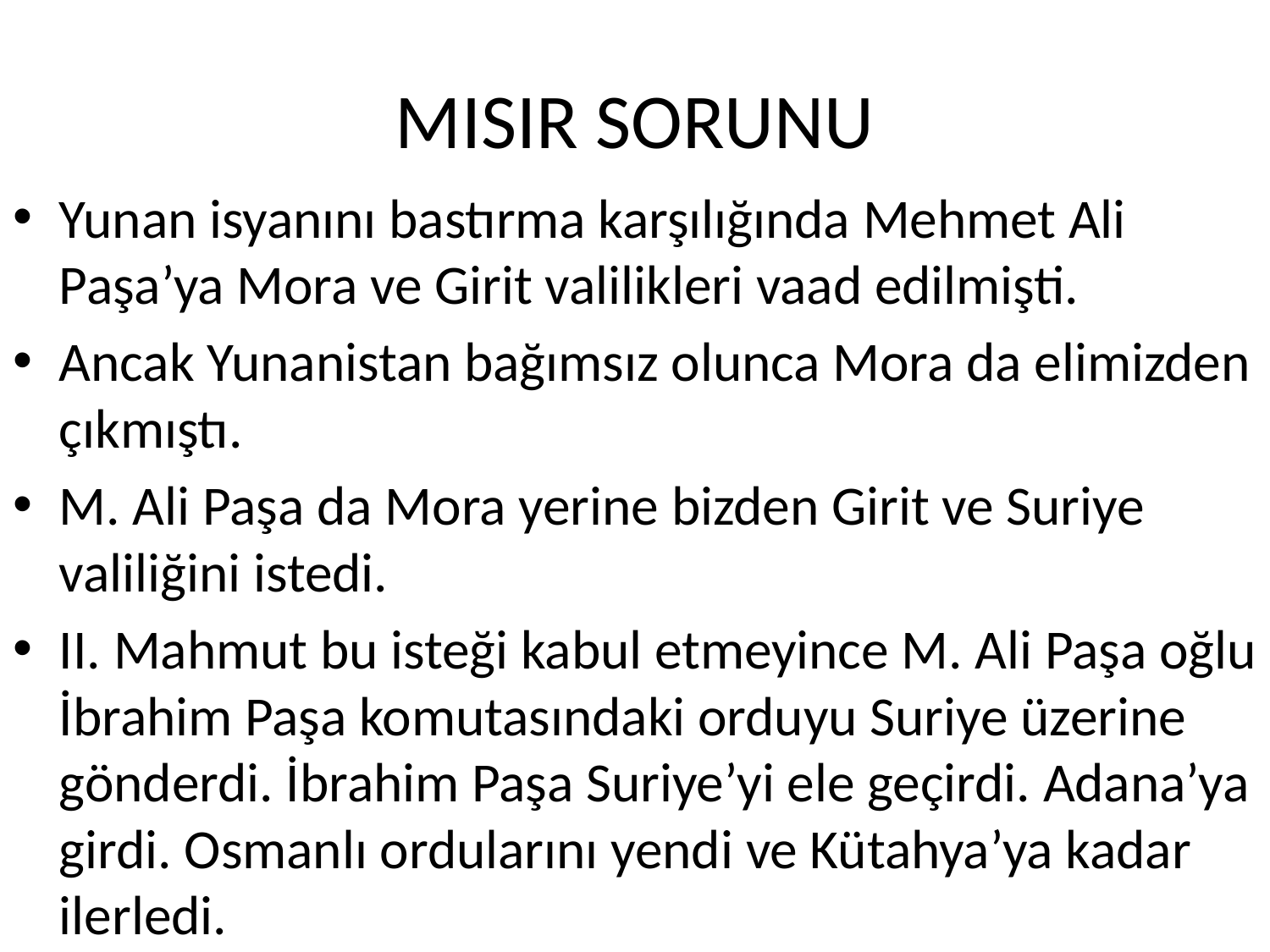

# MISIR SORUNU
Yunan isyanını bastırma karşılığında Mehmet Ali Paşa’ya Mora ve Girit valilikleri vaad edilmişti.
Ancak Yunanistan bağımsız olunca Mora da elimizden çıkmıştı.
M. Ali Paşa da Mora yerine bizden Girit ve Suriye valiliğini istedi.
II. Mahmut bu isteği kabul etmeyince M. Ali Paşa oğlu İbrahim Paşa komutasındaki orduyu Suriye üzerine gönderdi. İbrahim Paşa Suriye’yi ele geçirdi. Adana’ya girdi. Osmanlı ordularını yendi ve Kütahya’ya kadar ilerledi.